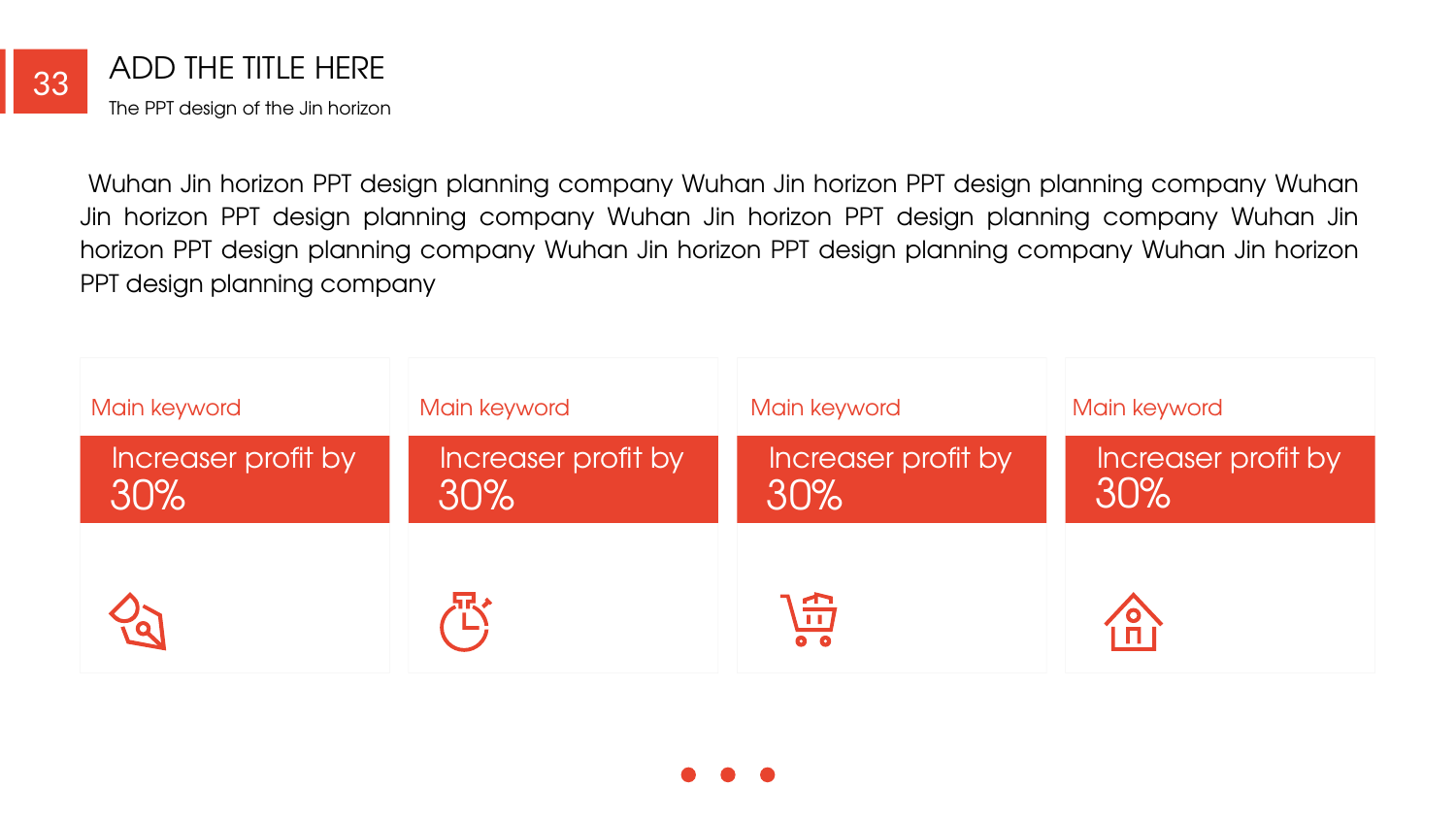

Wuhan Jin horizon PPT design planning company Wuhan Jin horizon PPT design planning company Wuhan Jin horizon PPT design planning company Wuhan Jin horizon PPT design planning company Wuhan Jin horizon PPT design planning company Wuhan Jin horizon PPT design planning company Wuhan Jin horizon PPT design planning company

Main keyword
Increaser profit by

30%

Main keyword
Increaser profit by

30%

Main keyword
Increaser profit by

30%

Main keyword
Increaser profit by

30%